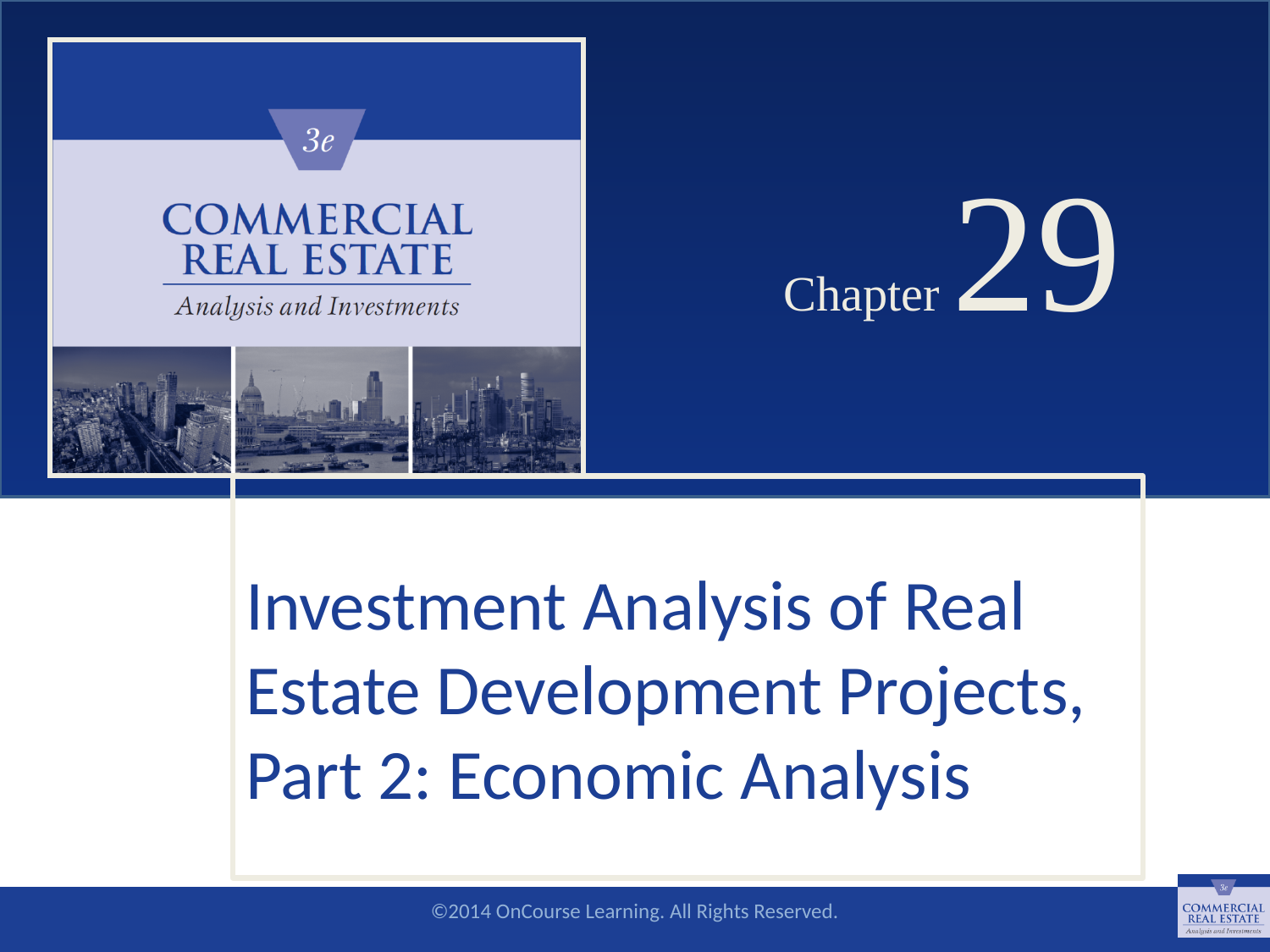

# Chapter 29
Investment Analysis of Real Estate Development Projects, Part 2: Economic Analysis
SLIDE 1